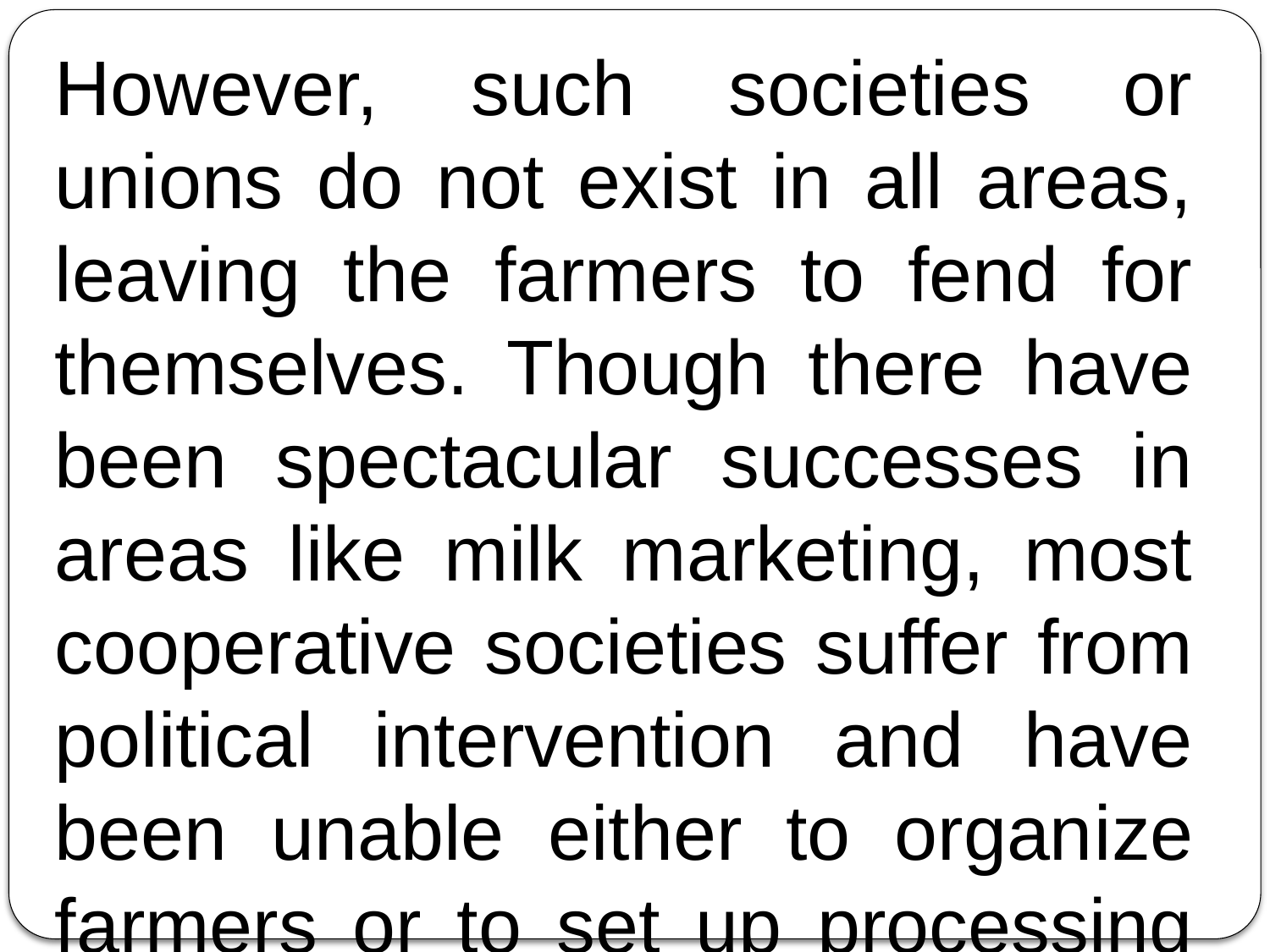

However, such societies or unions do not exist in all areas, leaving the farmers to fend for themselves. Though there have been spectacular successes in areas like milk marketing, most coop­erative societies suffer from political intervention and have been unable either to organ­ize farmers or to set up processing facilities that can help them.